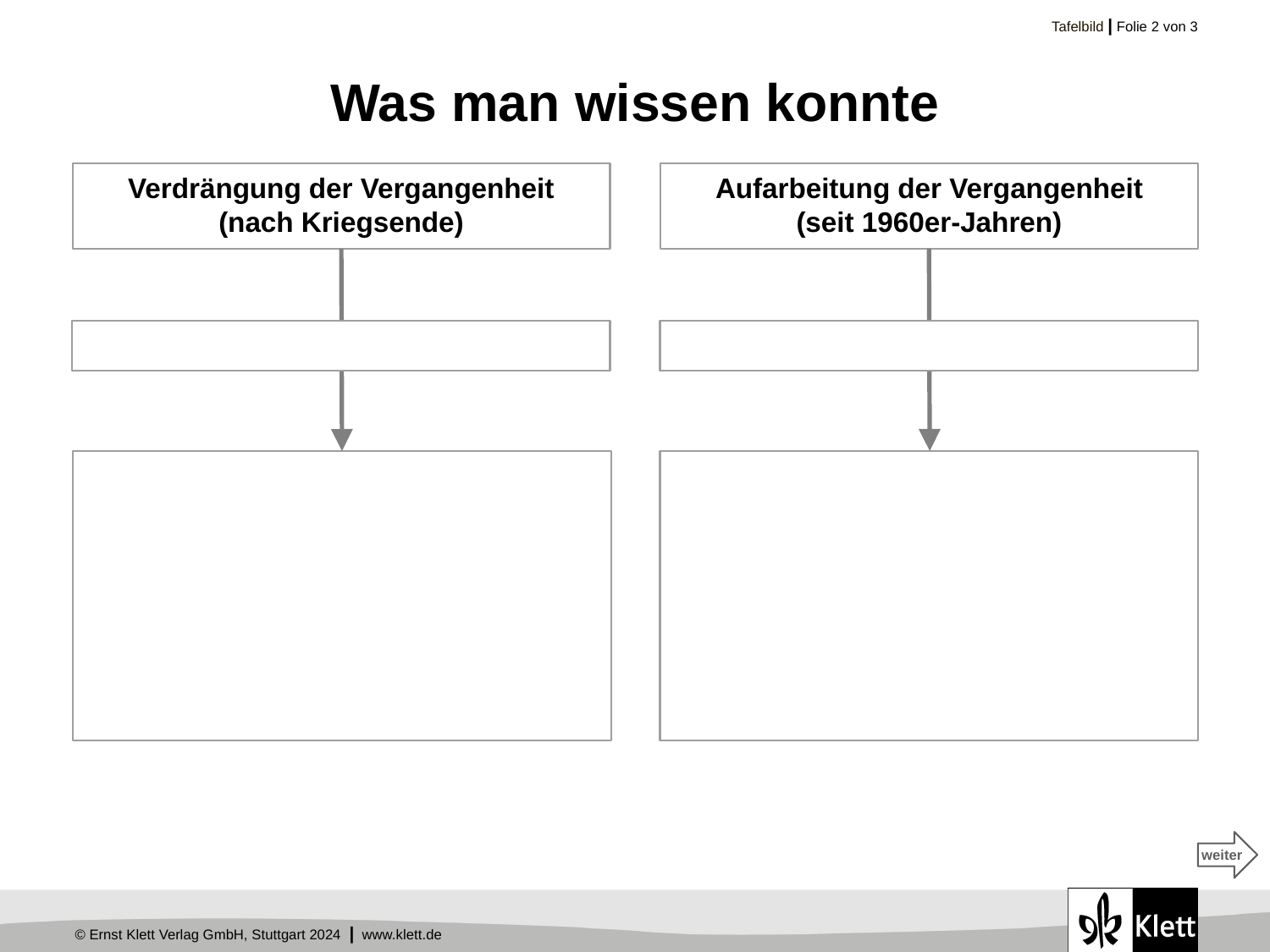

# Was man wissen konnte
Verdrängung der Vergangenheit
(nach Kriegsende)
Aufarbeitung der Vergangenheit
(seit 1960er-Jahren)

weiter
weiter
weiter